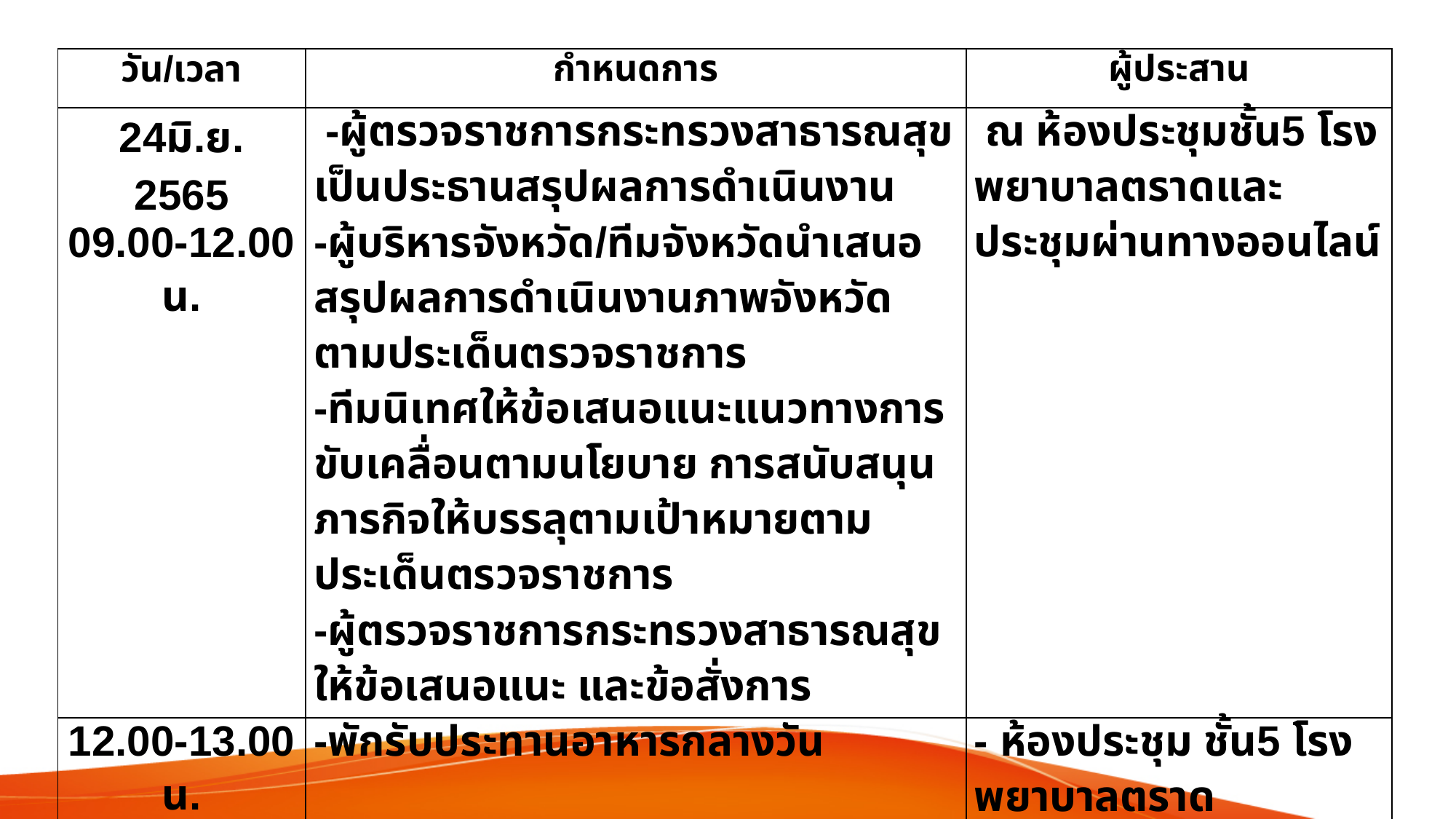

| วัน/เวลา | กำหนดการ | ผู้ประสาน |
| --- | --- | --- |
| 24มิ.ย. 2565 09.00-12.00 น. | -ผู้ตรวจราชการกระทรวงสาธารณสุขเป็นประธานสรุปผลการดำเนินงาน -ผู้บริหารจังหวัด/ทีมจังหวัดนำเสนอสรุปผลการดำเนินงานภาพจังหวัด ตามประเด็นตรวจราชการ -ทีมนิเทศให้ข้อเสนอแนะแนวทางการขับเคลื่อนตามนโยบาย การสนับสนุนภารกิจให้บรรลุตามเป้าหมายตามประเด็นตรวจราชการ -ผู้ตรวจราชการกระทรวงสาธารณสุข ให้ข้อเสนอแนะ และข้อสั่งการ | ณ ห้องประชุมชั้น5 โรงพยาบาลตราดและประชุมผ่านทางออนไลน์ |
| 12.00-13.00 น. | -พักรับประทานอาหารกลางวัน | - ห้องประชุม ชั้น5 โรงพยาบาลตราด |
| 13.00-16.00น. | ดำเนินการต่อจากช่วงเช้า | ณ ห้องประชุมชั้น5 โรงพยาบาลตราดและประชุมผ่านทางออนไลน์ |